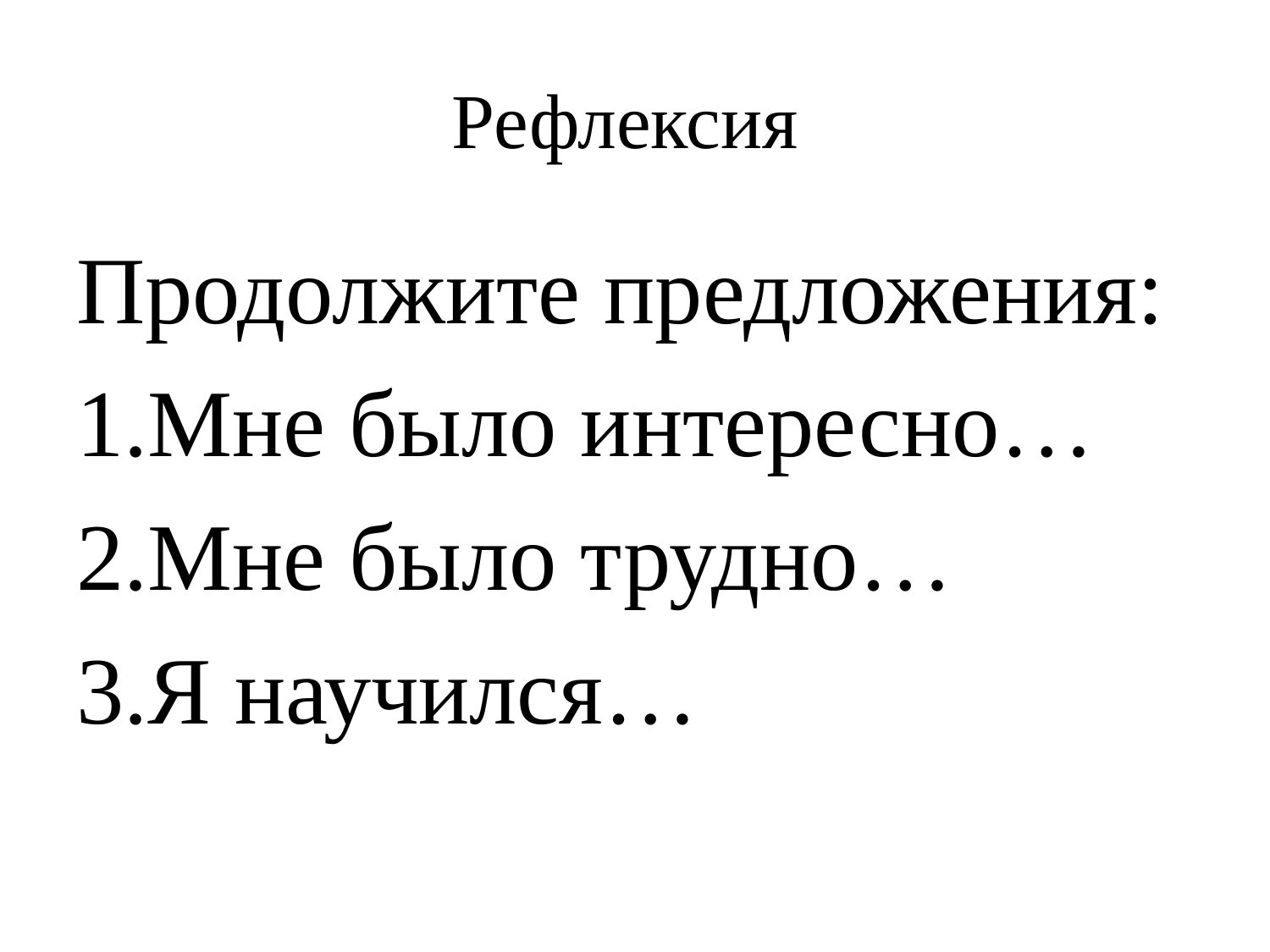

# Рефлексия
Продолжите предложения:
1.Мне было интересно…
2.Мне было трудно…
3.Я научился…